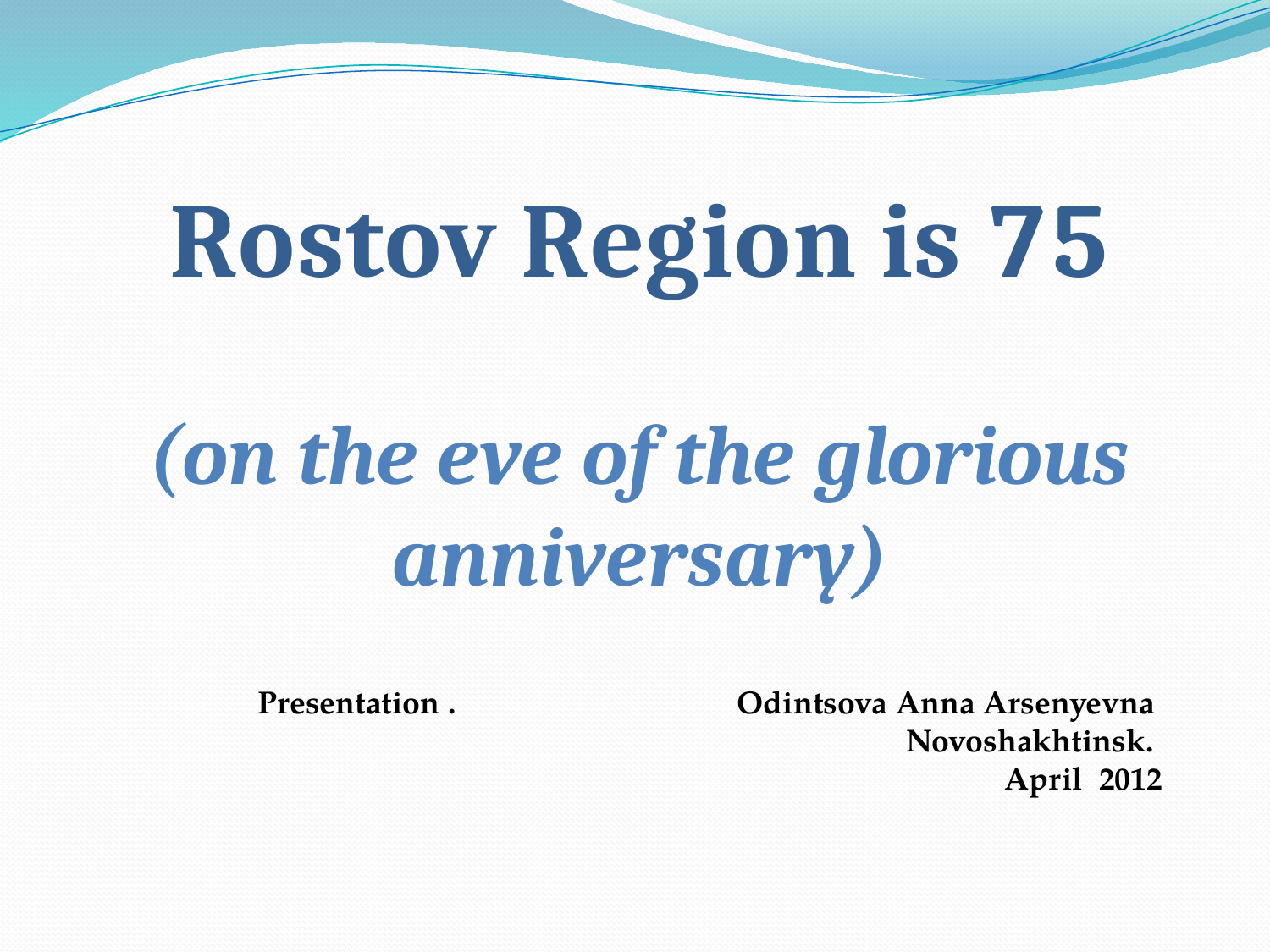

Rostov Region is 75

(on the eve of the glorious anniversary)

               Presentation .                                   Odintsova Anna Arsenyevna
   Novoshakhtinsk.
   April  2012